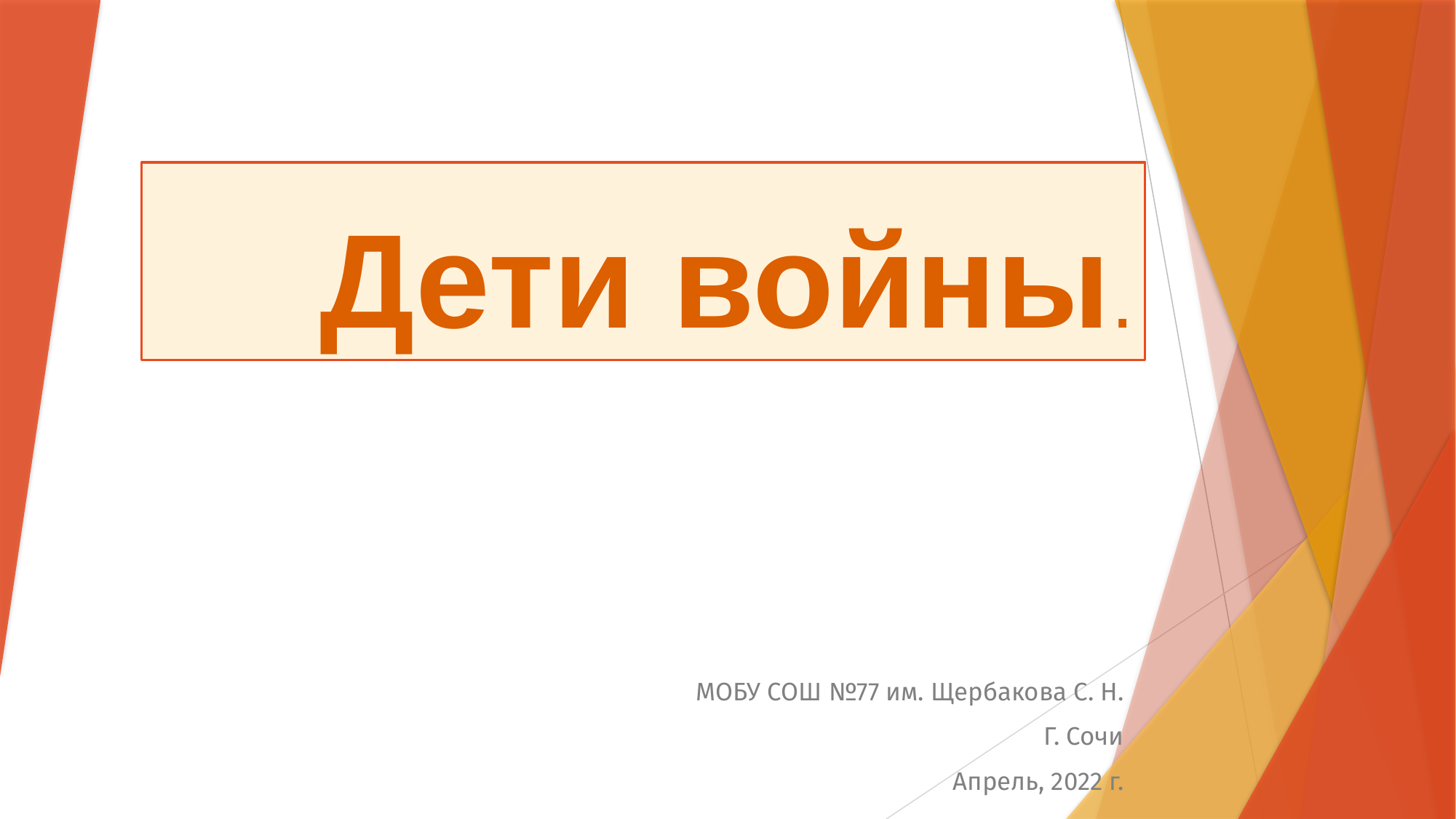

# Дети войны.
МОБУ СОШ №77 им. Щербакова С. Н.
Г. Сочи
Апрель, 2022 г.